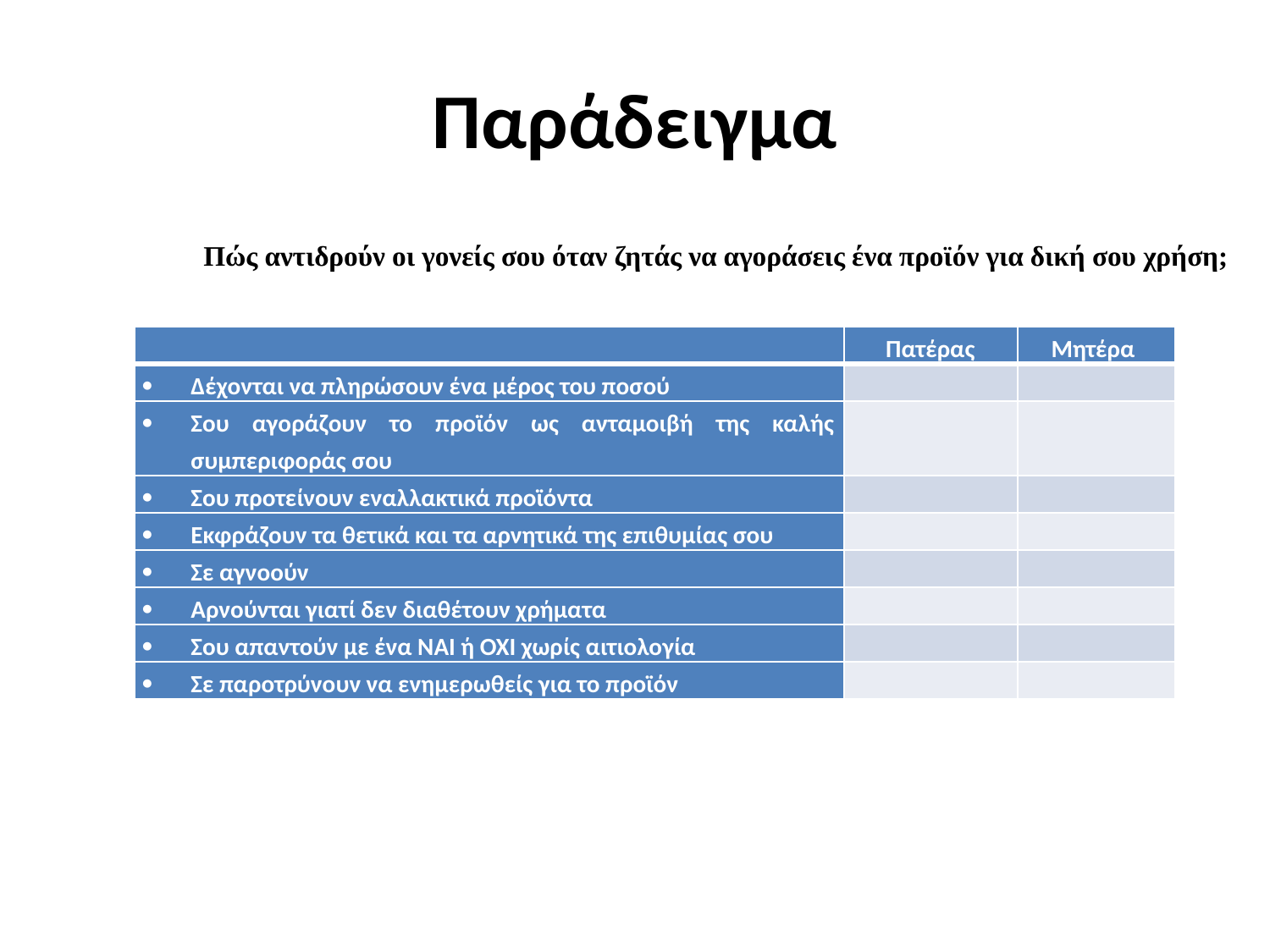

# Παράδειγμα
Πώς αντιδρούν οι γονείς σου όταν ζητάς να αγοράσεις ένα προϊόν για δική σου χρήση;

|  | Πατέρας | Μητέρα |
| --- | --- | --- |
| Δέχονται να πληρώσουν ένα μέρος του ποσού |  |  |
| Σου αγοράζουν το προϊόν ως ανταμοιβή της καλής συμπεριφοράς σου |  |  |
| Σου προτείνουν εναλλακτικά προϊόντα |  |  |
| Εκφράζουν τα θετικά και τα αρνητικά της επιθυμίας σου |  |  |
| Σε αγνοούν |  |  |
| Αρνούνται γιατί δεν διαθέτουν χρήματα |  |  |
| Σου απαντούν με ένα ΝΑΙ ή ΟΧΙ χωρίς αιτιολογία |  |  |
| Σε παροτρύνουν να ενημερωθείς για το προϊόν |  |  |